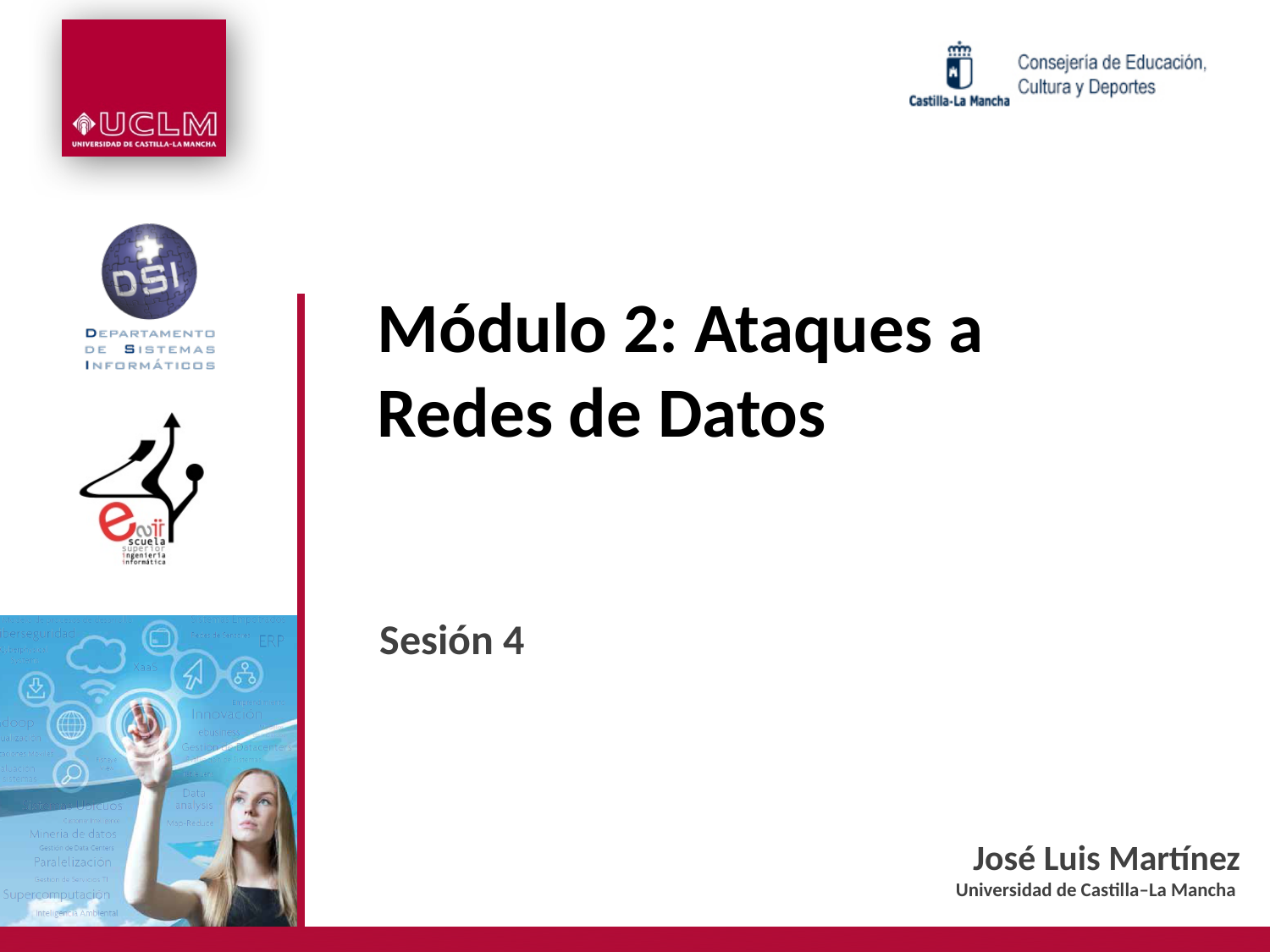

# Módulo 2: Ataques a Redes de Datos
Sesión 4